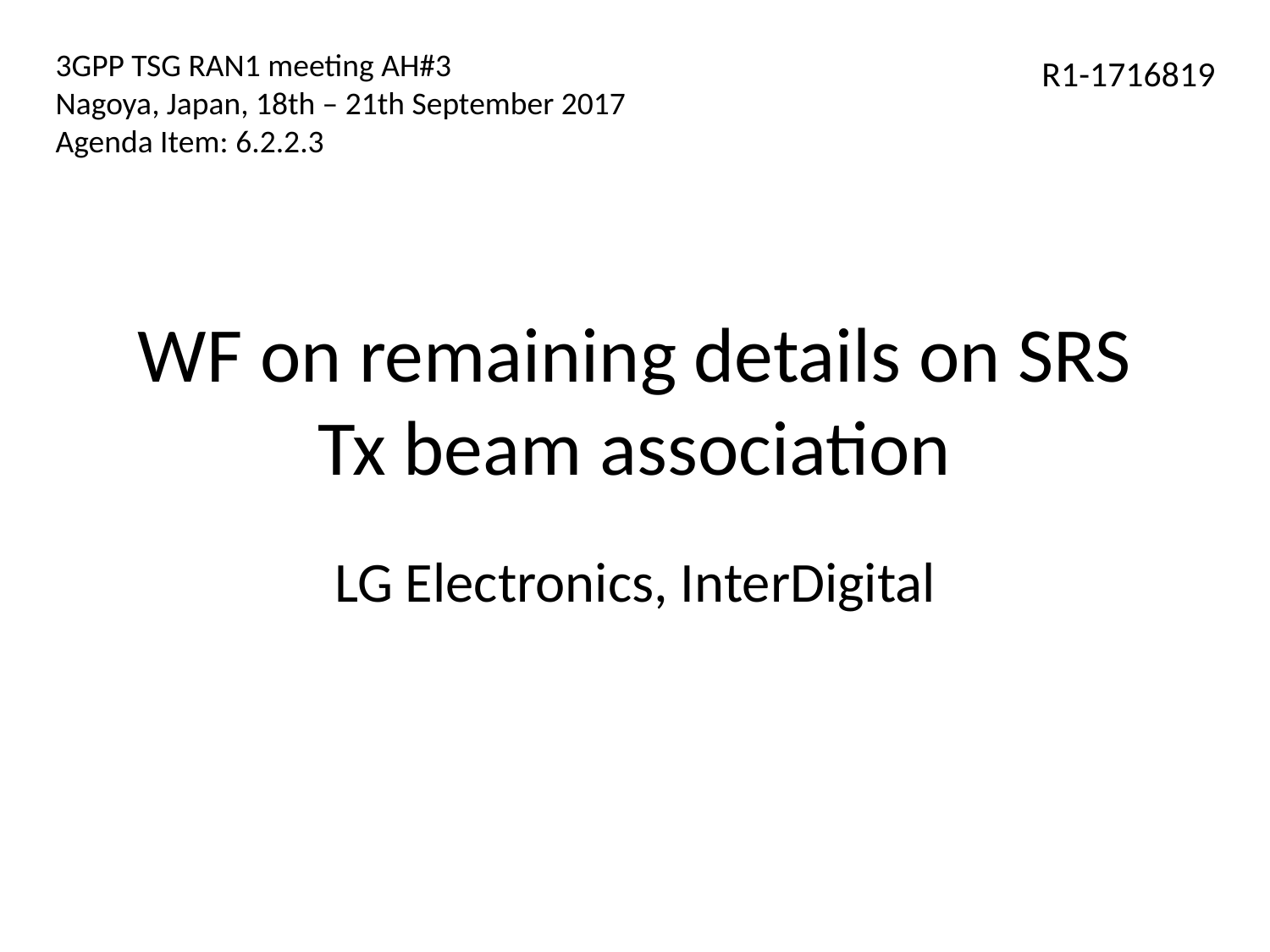

3GPP TSG RAN1 meeting AH#3
Nagoya, Japan, 18th – 21th September 2017
Agenda Item: 6.2.2.3
R1-1716819
# WF on remaining details on SRS Tx beam association
LG Electronics, InterDigital